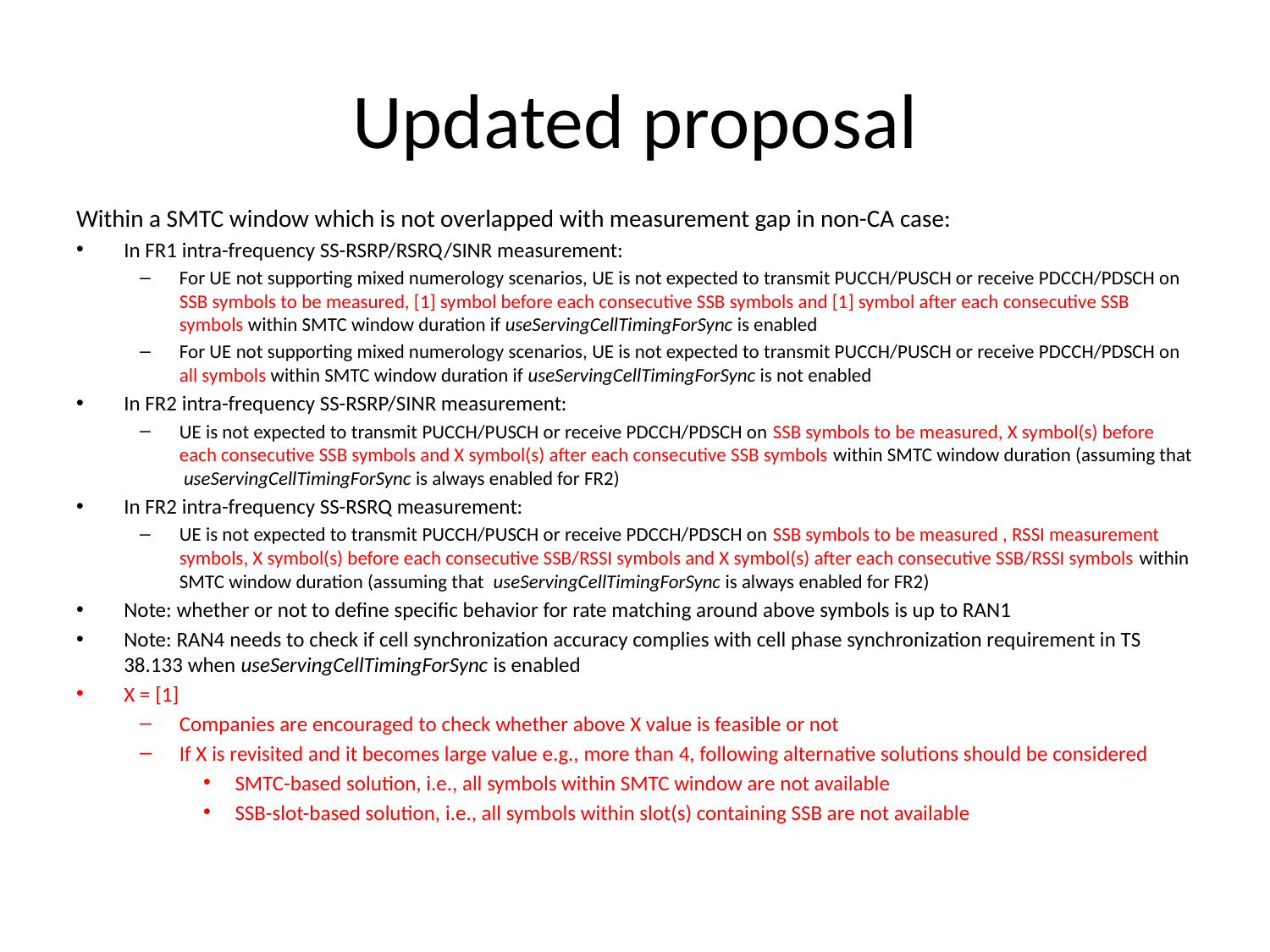

# Updated proposal
Within a SMTC window which is not overlapped with measurement gap in non-CA case:
In FR1 intra-frequency SS-RSRP/RSRQ/SINR measurement:
For UE not supporting mixed numerology scenarios, UE is not expected to transmit PUCCH/PUSCH or receive PDCCH/PDSCH on SSB symbols to be measured, [1] symbol before each consecutive SSB symbols and [1] symbol after each consecutive SSB symbols within SMTC window duration if useServingCellTimingForSync is enabled
For UE not supporting mixed numerology scenarios, UE is not expected to transmit PUCCH/PUSCH or receive PDCCH/PDSCH on all symbols within SMTC window duration if useServingCellTimingForSync is not enabled
In FR2 intra-frequency SS-RSRP/SINR measurement:
UE is not expected to transmit PUCCH/PUSCH or receive PDCCH/PDSCH on SSB symbols to be measured, X symbol(s) before each consecutive SSB symbols and X symbol(s) after each consecutive SSB symbols within SMTC window duration (assuming that  useServingCellTimingForSync is always enabled for FR2)
In FR2 intra-frequency SS-RSRQ measurement:
UE is not expected to transmit PUCCH/PUSCH or receive PDCCH/PDSCH on SSB symbols to be measured , RSSI measurement symbols, X symbol(s) before each consecutive SSB/RSSI symbols and X symbol(s) after each consecutive SSB/RSSI symbols within SMTC window duration (assuming that  useServingCellTimingForSync is always enabled for FR2)
Note: whether or not to define specific behavior for rate matching around above symbols is up to RAN1
Note: RAN4 needs to check if cell synchronization accuracy complies with cell phase synchronization requirement in TS 38.133 when useServingCellTimingForSync is enabled
X = [1]
Companies are encouraged to check whether above X value is feasible or not
If X is revisited and it becomes large value e.g., more than 4, following alternative solutions should be considered
SMTC-based solution, i.e., all symbols within SMTC window are not available
SSB-slot-based solution, i.e., all symbols within slot(s) containing SSB are not available